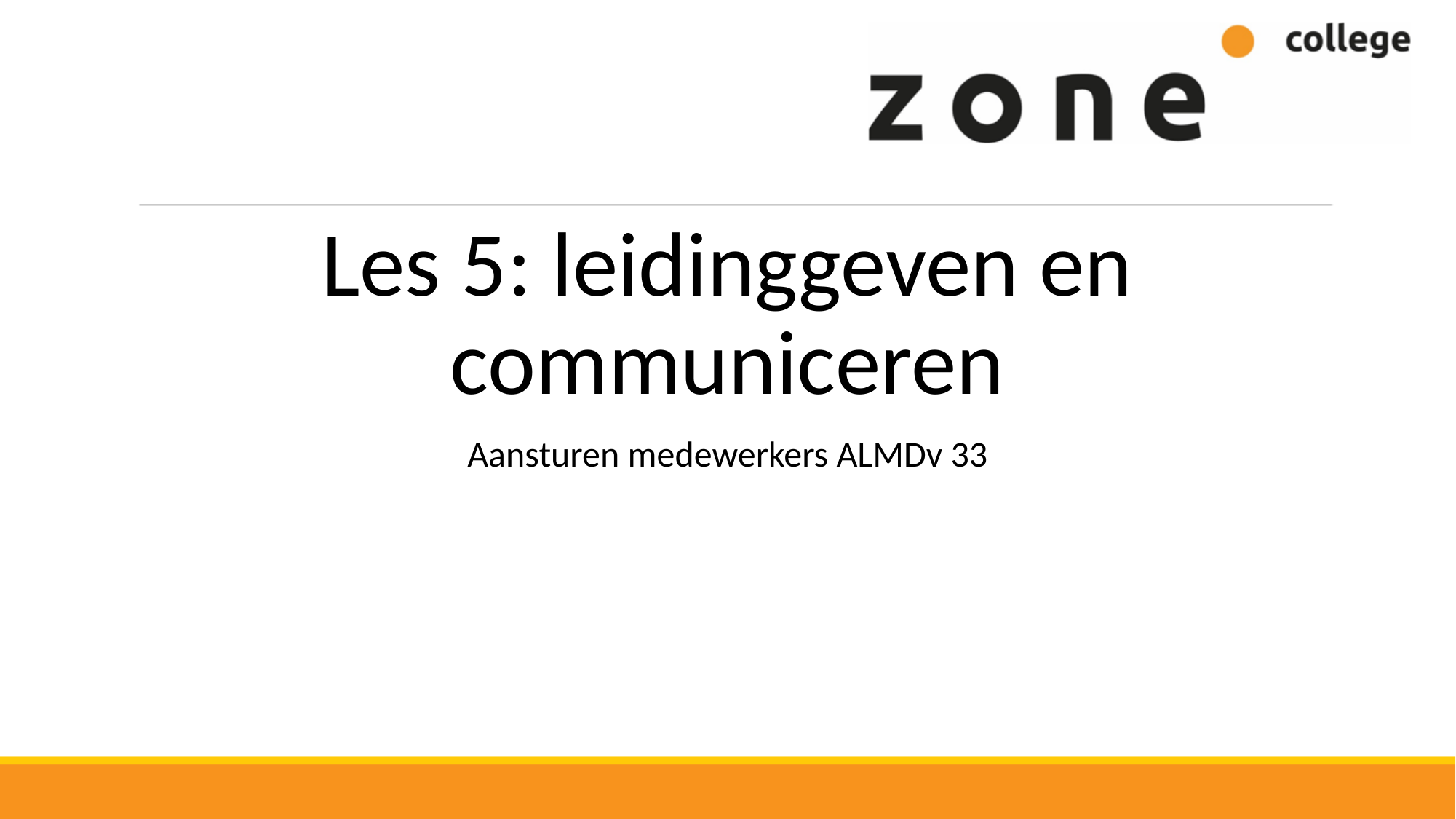

# Les 5: leidinggeven en communiceren
Aansturen medewerkers ALMDv 33